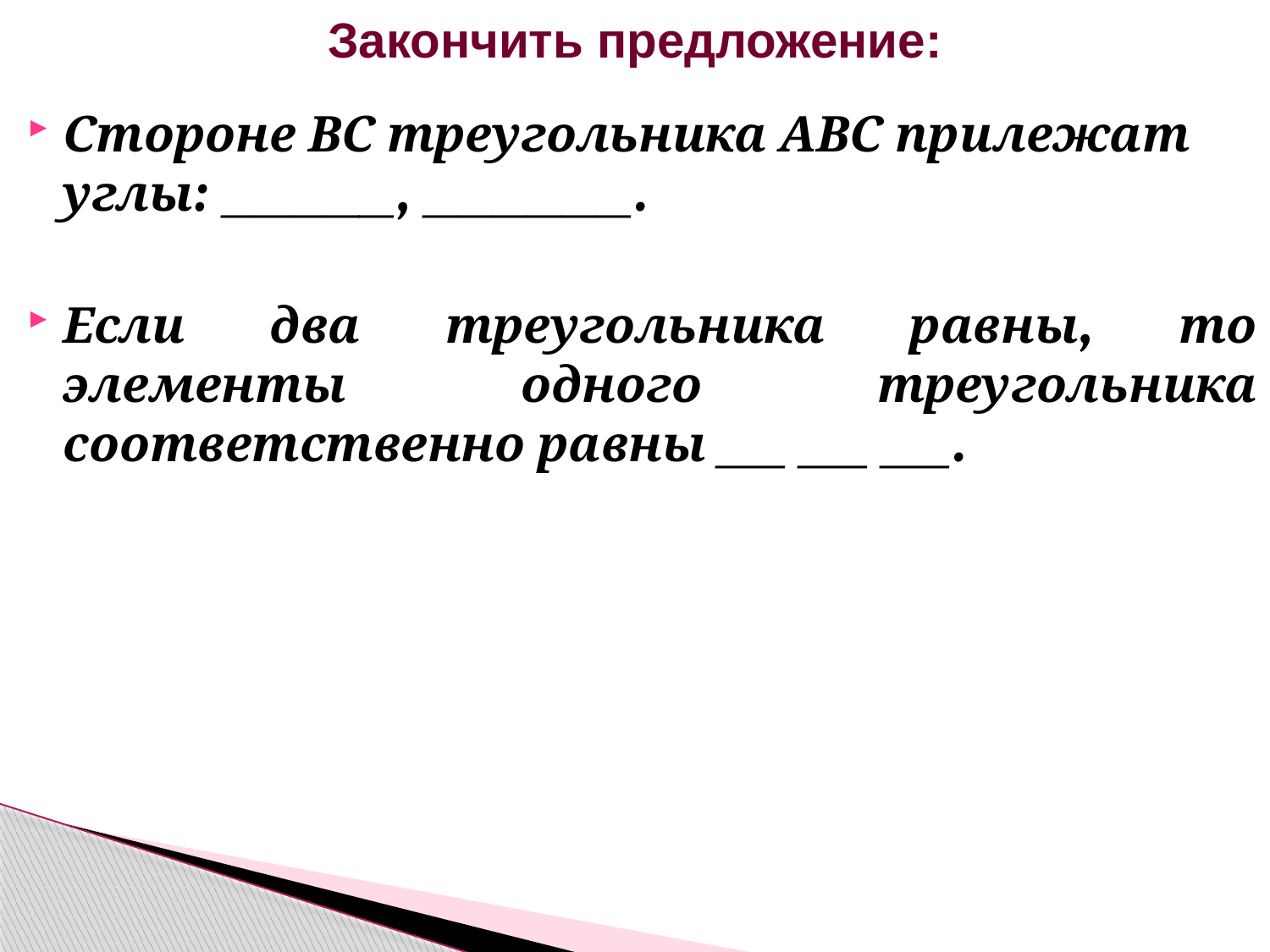

# Закончить предложение:
Стороне ВС треугольника АВС прилежат углы: _____, ______.

Если два треугольника равны, то элементы одного треугольника соответственно равны __ __ __.